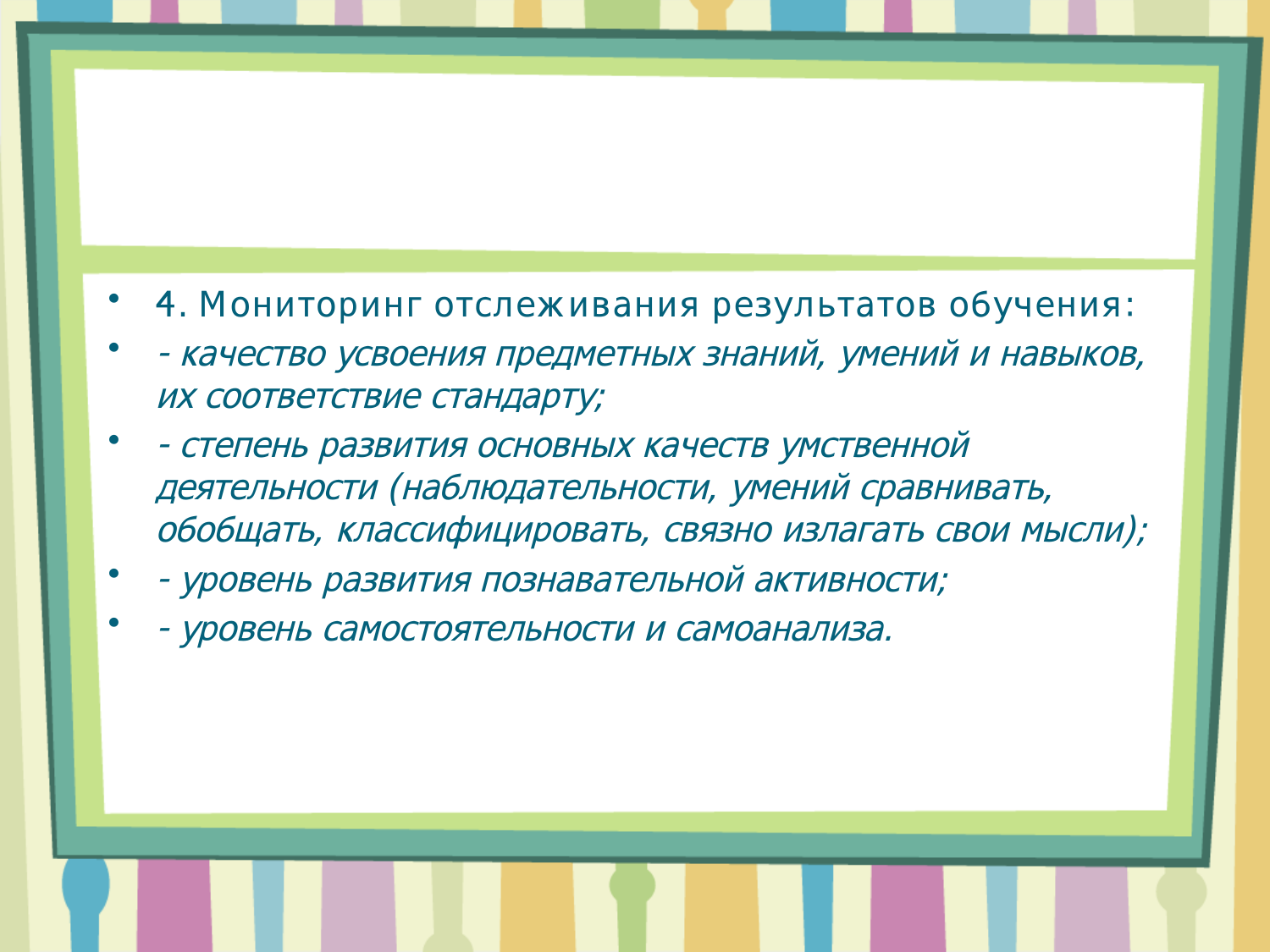

#
4. Мониторинг отслеживания результатов обучения:
- качество усвоения предметных знаний, умений и навыков, их соответствие стандарту;
- степень развития основных качеств умственной деятельности (наблюдательности, умений сравнивать, обобщать, классифицировать, связно излагать свои мысли);
- уровень развития познавательной активности;
- уровень самостоятельности и самоанализа.